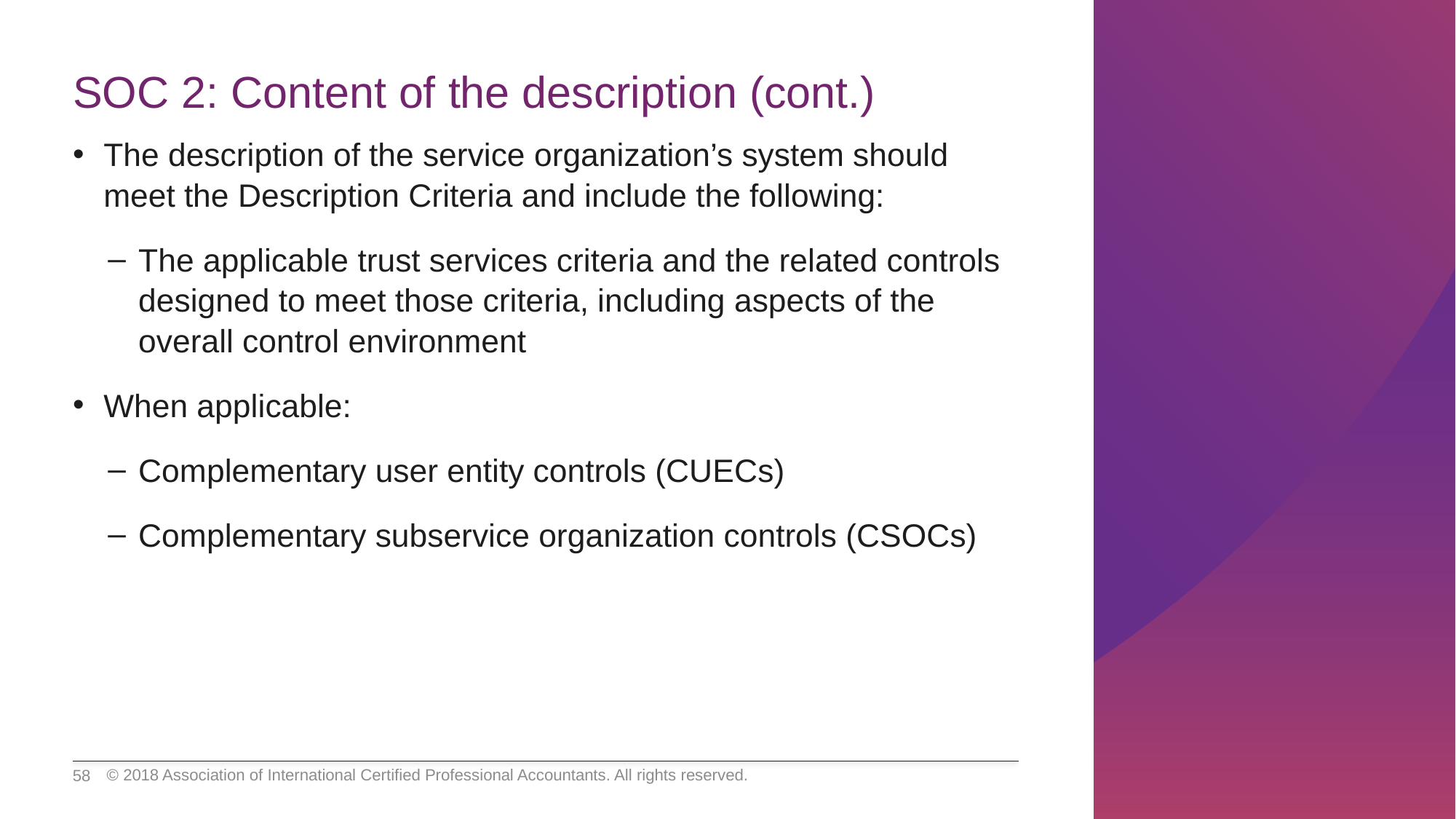

# SOC 2: Content of the description (cont.)
The description of the service organization’s system should meet the Description Criteria and include the following:
The applicable trust services criteria and the related controls designed to meet those criteria, including aspects of the overall control environment
When applicable:
Complementary user entity controls (CUECs)
Complementary subservice organization controls (CSOCs)

© 2018 Association of International Certified Professional Accountants. All rights reserved.
58